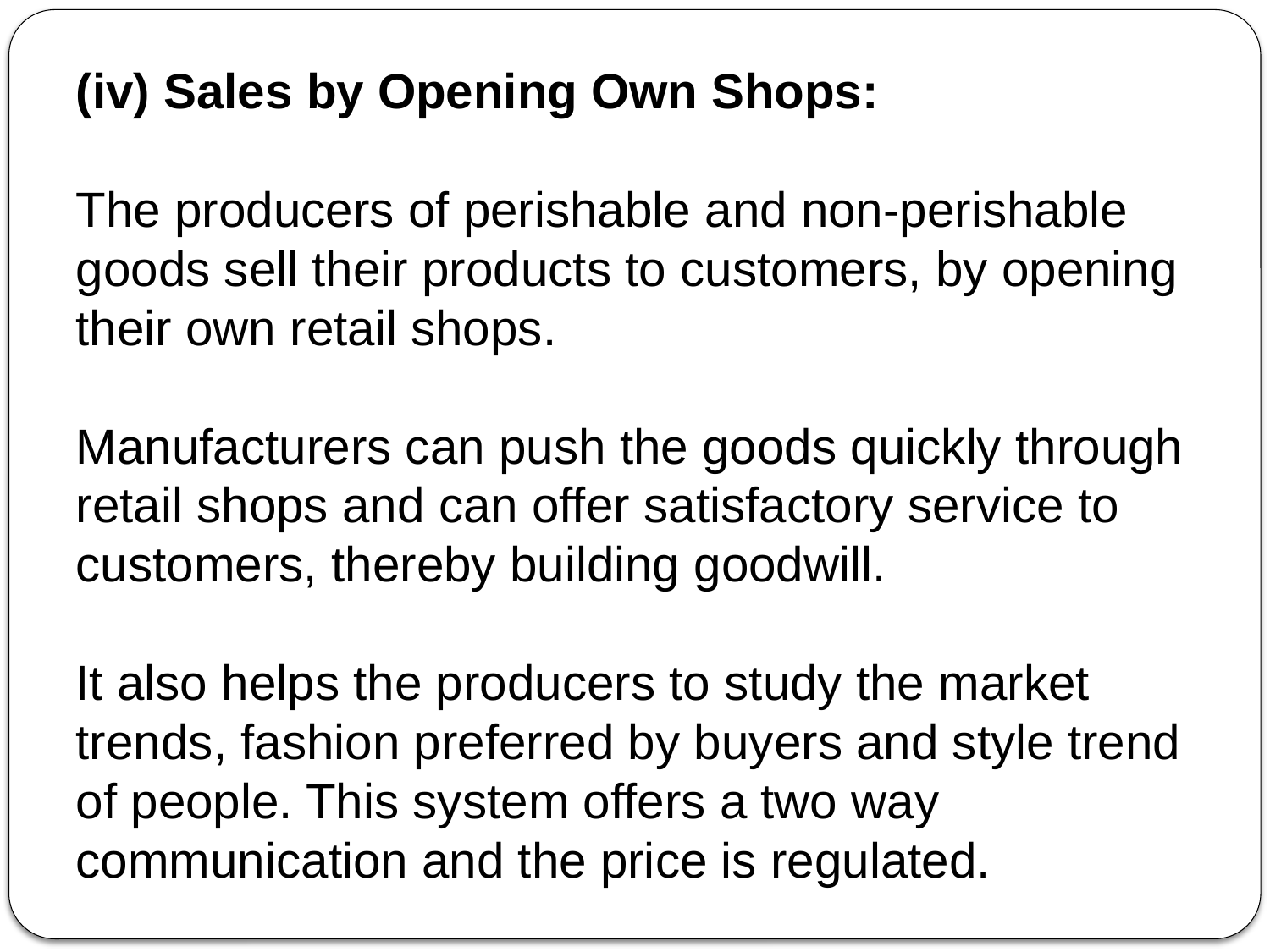

(iv) Sales by Opening Own Shops:

The producers of perishable and non-perishable goods sell their products to customers, by opening their own retail shops.

Manufacturers can push the goods quickly through retail shops and can offer satisfactory service to customers, thereby building goodwill.

It also helps the producers to study the market trends, fashion preferred by buyers and style trend of people. This system offers a two way communication and the price is regulated.